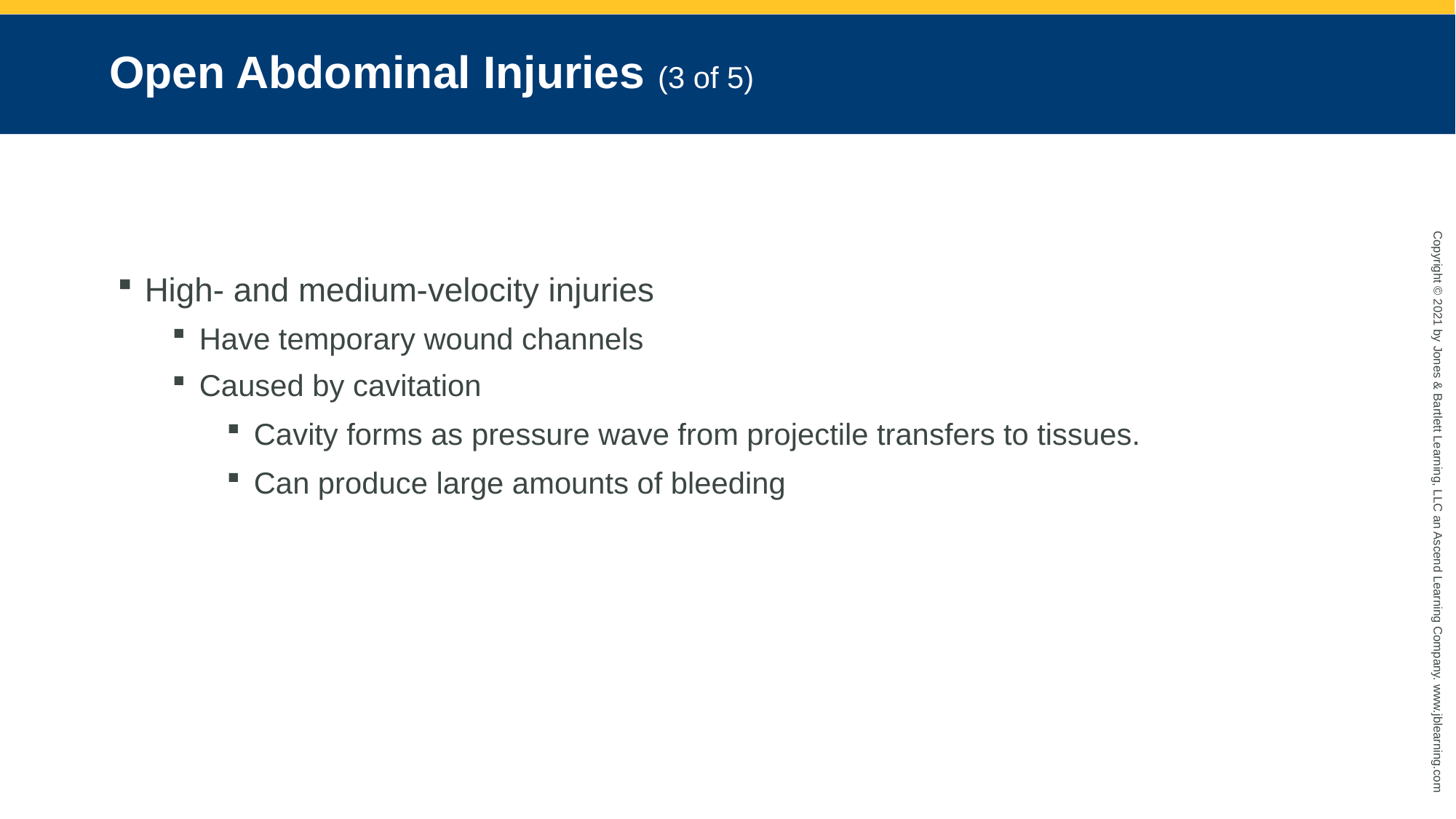

# Open Abdominal Injuries (3 of 5)
High- and medium-velocity injuries
Have temporary wound channels
Caused by cavitation
Cavity forms as pressure wave from projectile transfers to tissues.
Can produce large amounts of bleeding